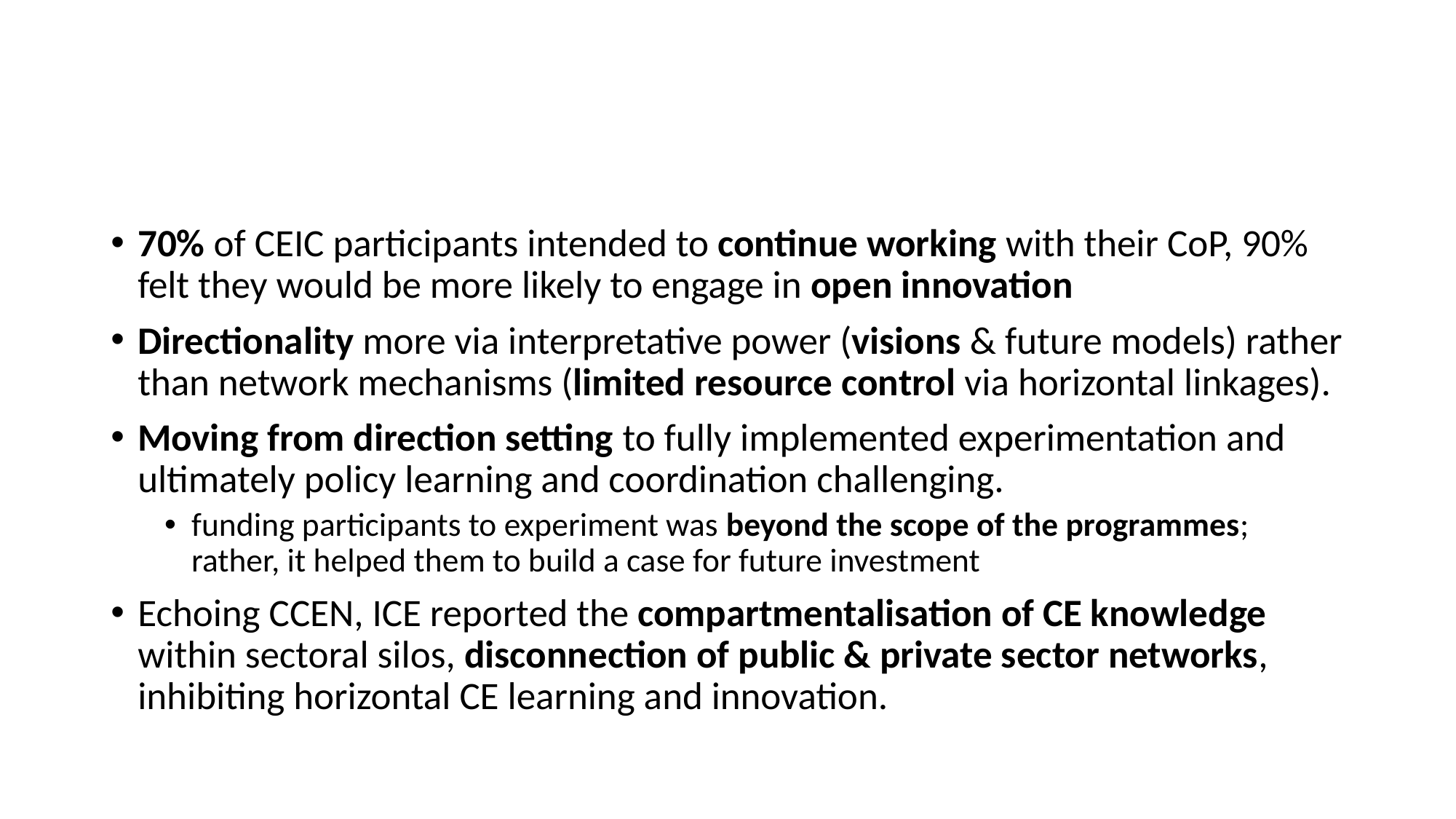

#
70% of CEIC participants intended to continue working with their CoP, 90% felt they would be more likely to engage in open innovation
Directionality more via interpretative power (visions & future models) rather than network mechanisms (limited resource control via horizontal linkages).
Moving from direction setting to fully implemented experimentation and ultimately policy learning and coordination challenging.
funding participants to experiment was beyond the scope of the programmes; rather, it helped them to build a case for future investment
Echoing CCEN, ICE reported the compartmentalisation of CE knowledge within sectoral silos, disconnection of public & private sector networks, inhibiting horizontal CE learning and innovation.